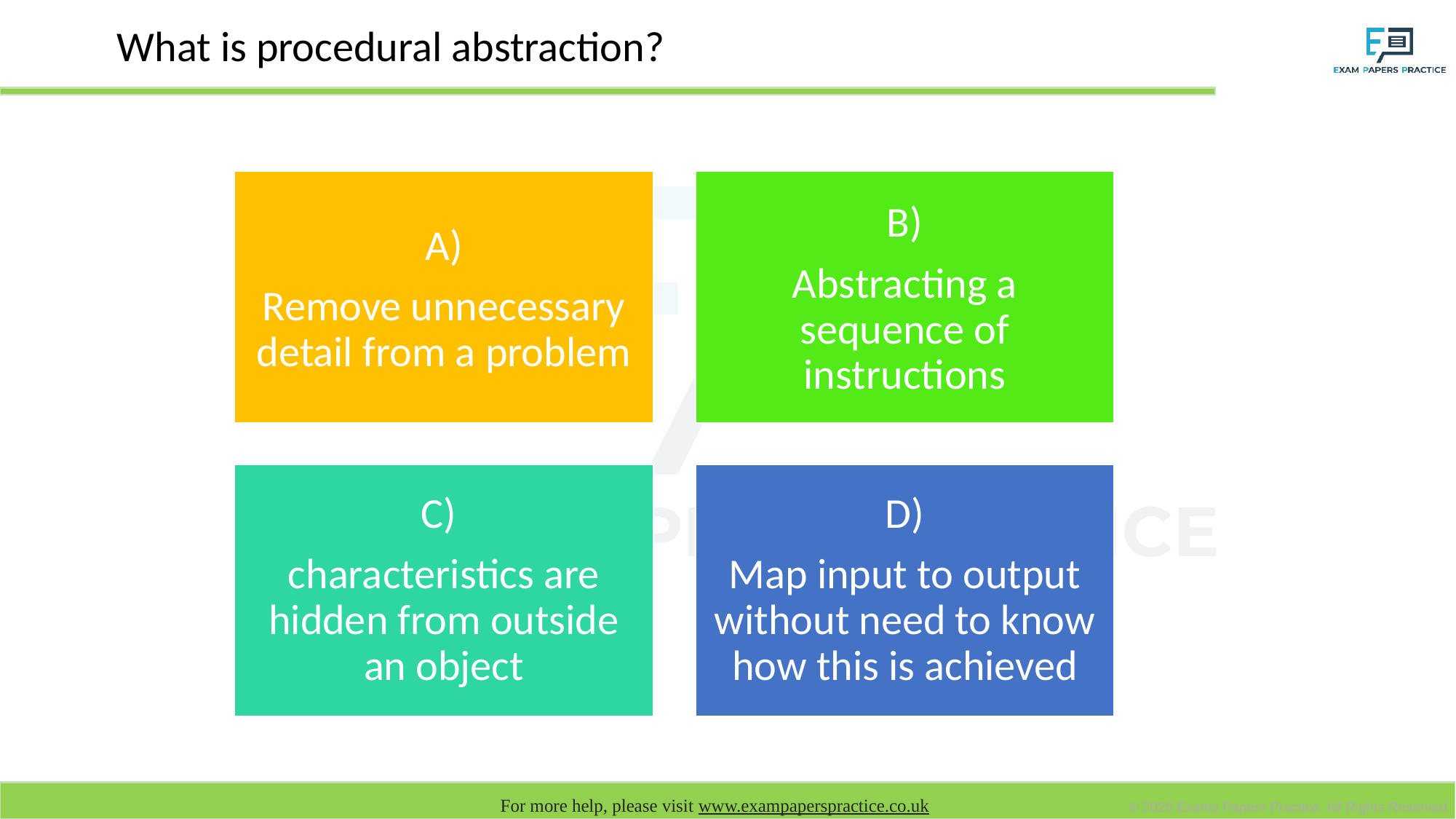

# What is procedural abstraction?

A)
Remove unnecessary detail from a problem

B)
Abstracting a sequence of instructions

C)
characteristics are hidden from outside an object
D)
Map input to output without need to know how this is achieved